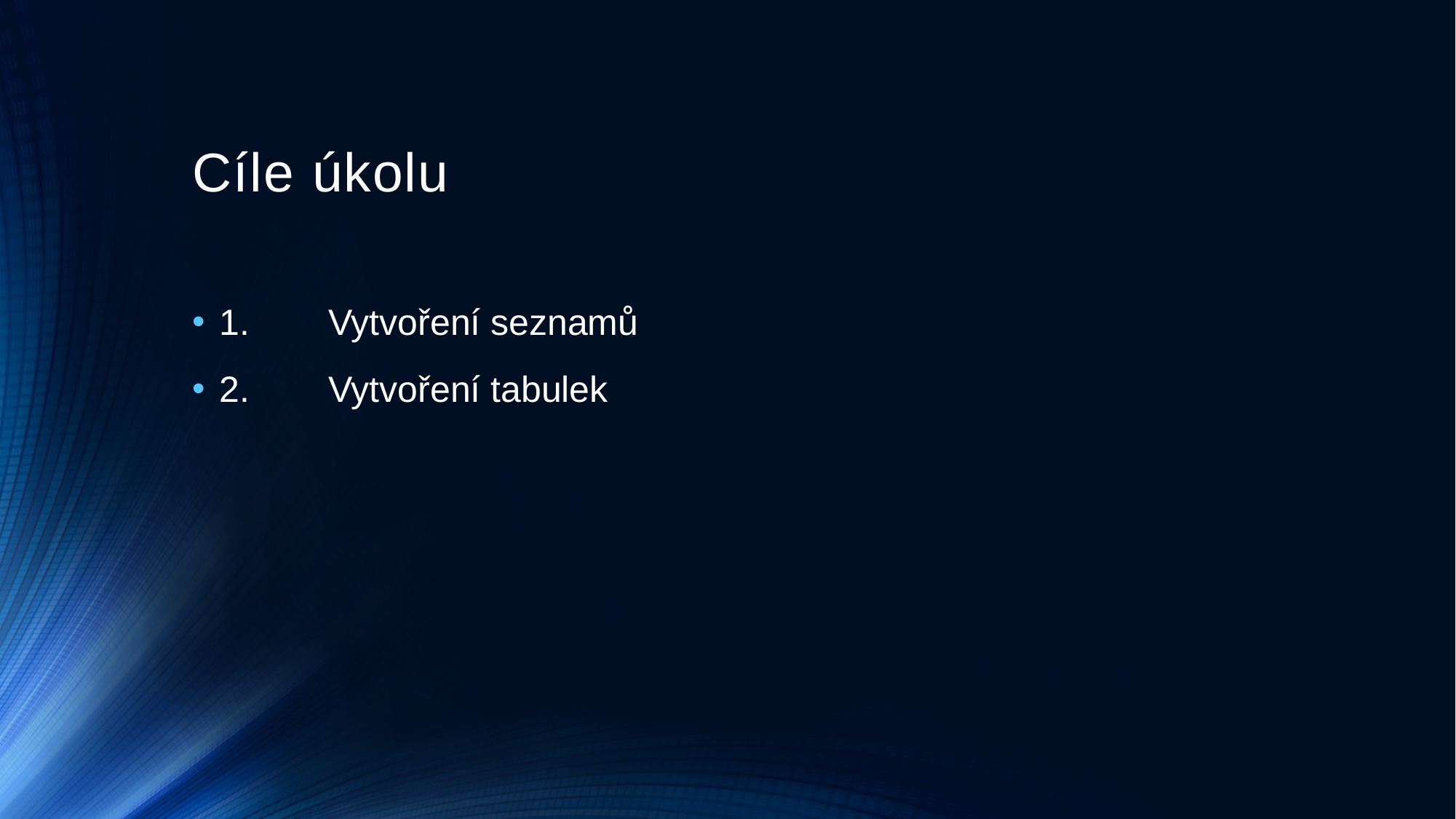

# Cíle úkolu

1.	Vytvoření seznamů
2.	Vytvoření tabulek